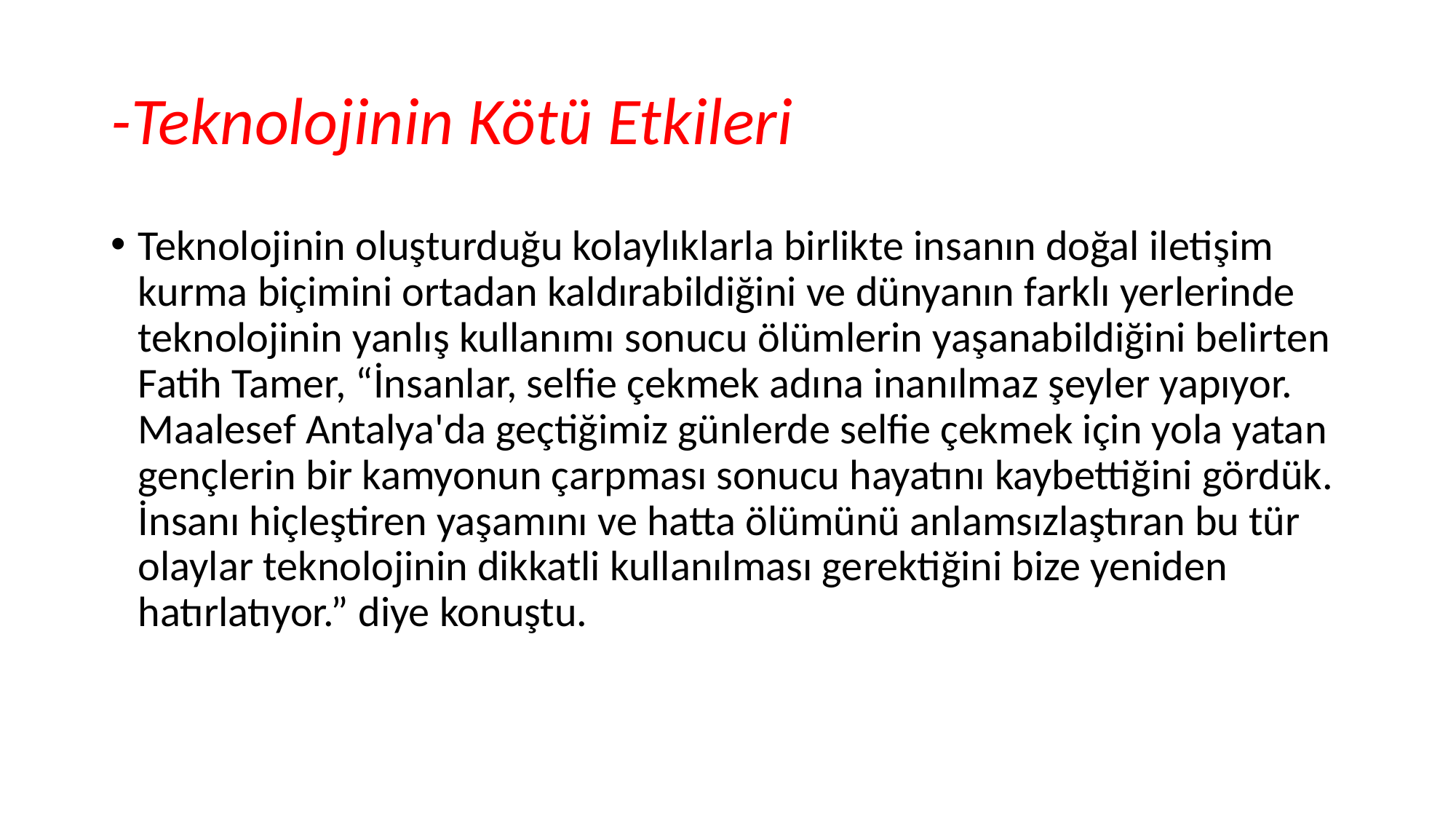

# -Teknolojinin Kötü Etkileri
Teknolojinin oluşturduğu kolaylıklarla birlikte insanın doğal iletişim kurma biçimini ortadan kaldırabildiğini ve dünyanın farklı yerlerinde teknolojinin yanlış kullanımı sonucu ölümlerin yaşanabildiğini belirten Fatih Tamer, “İnsanlar, selfie çekmek adına inanılmaz şeyler yapıyor. Maalesef Antalya'da geçtiğimiz günlerde selfie çekmek için yola yatan gençlerin bir kamyonun çarpması sonucu hayatını kaybettiğini gördük. İnsanı hiçleştiren yaşamını ve hatta ölümünü anlamsızlaştıran bu tür olaylar teknolojinin dikkatli kullanılması gerektiğini bize yeniden hatırlatıyor.” diye konuştu.